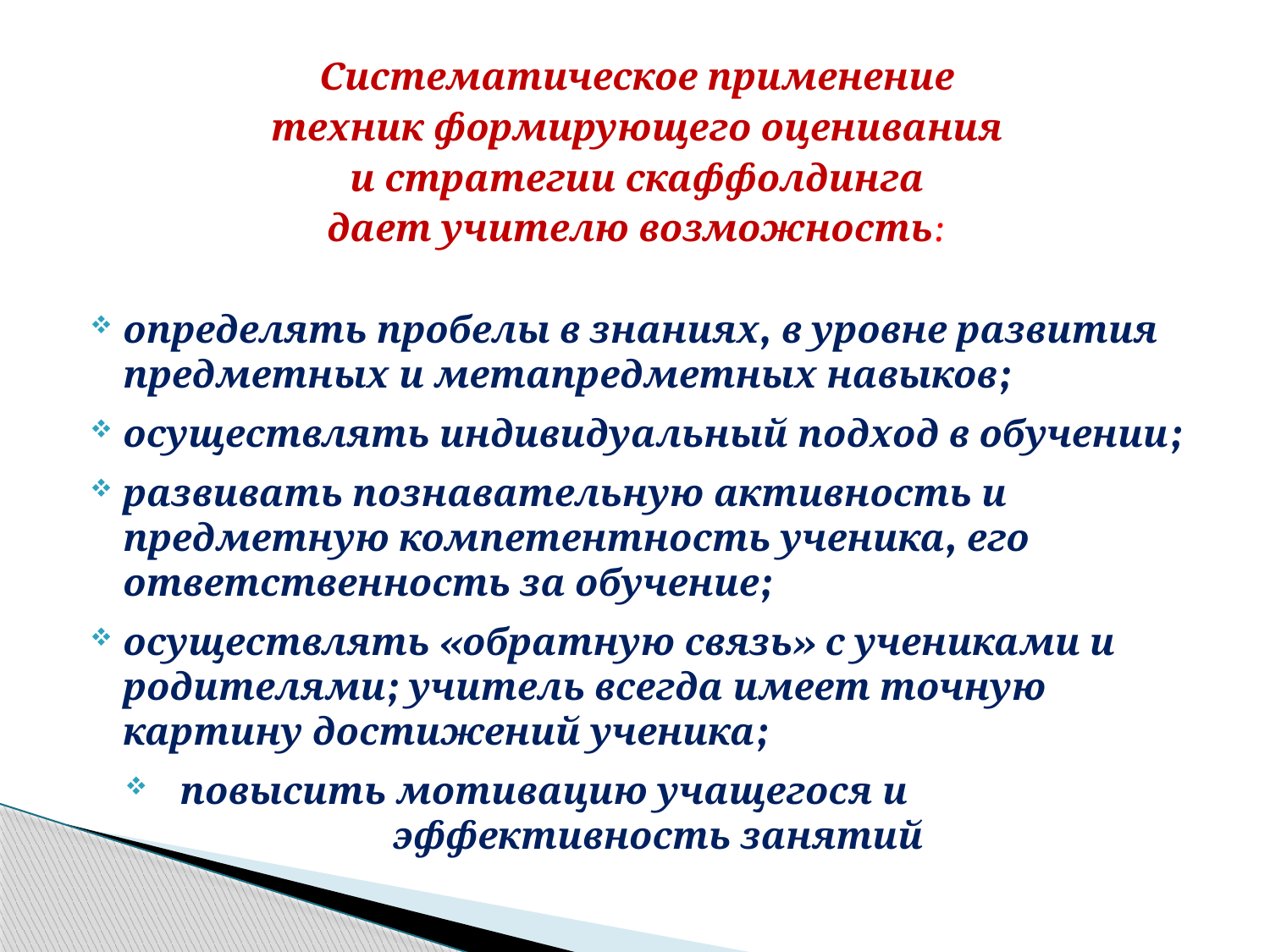

Систематическое применение
техник формирующего оценивания
и стратегии скаффолдинга
дает учителю возможность:

определять пробелы в знаниях, в уровне развития предметных и метапредметных навыков;
осуществлять индивидуальный подход в обучении;
развивать познавательную активность и предметную компетентность ученика, его ответственность за обучение;
осуществлять «обратную связь» с учениками и родителями; учитель всегда имеет точную картину достижений ученика;
повысить мотивацию учащегося и                         эффективность занятий